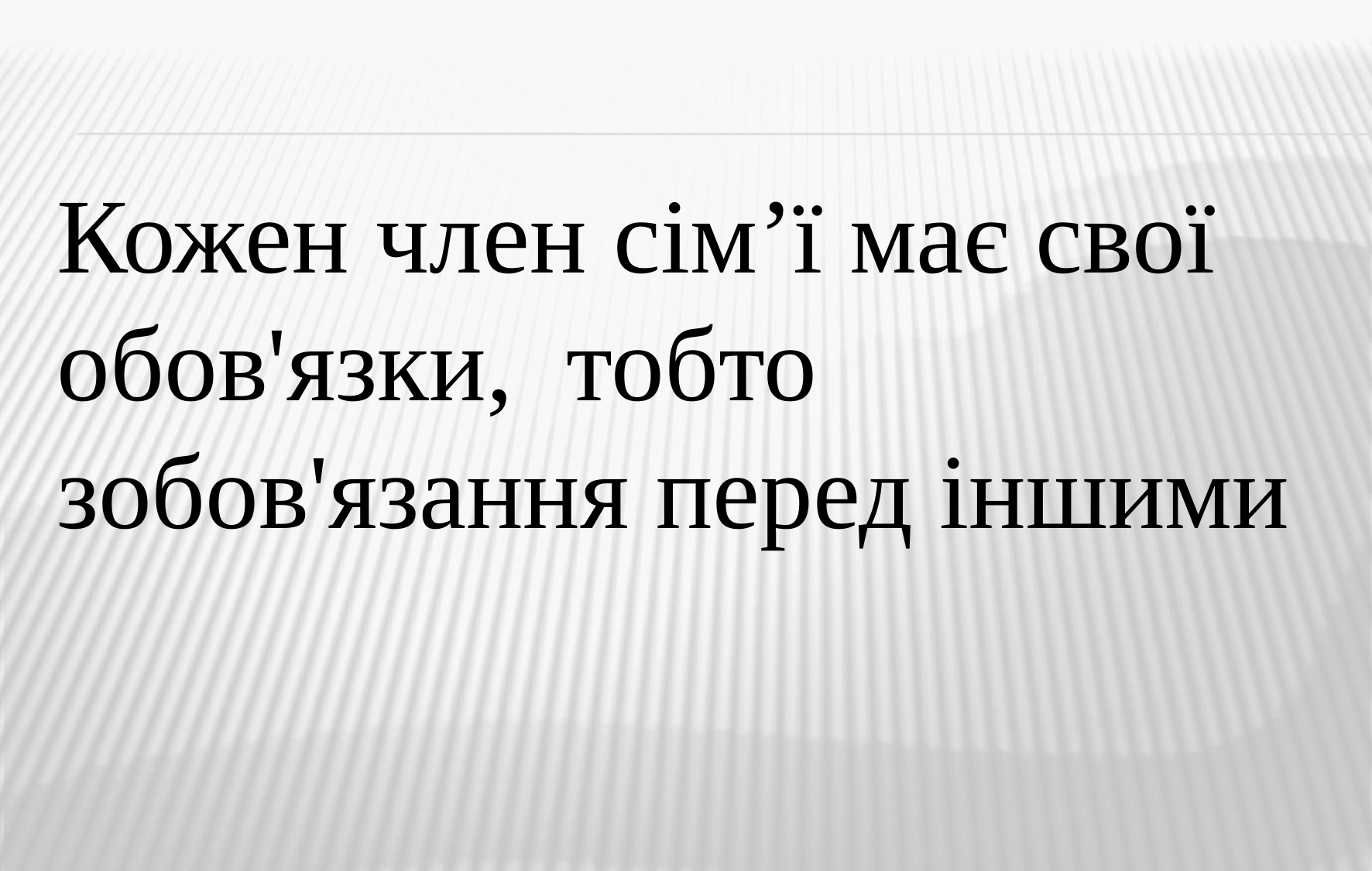

Кожен член сім’ї має свої обов'язки,  тобто  зобов'язання перед іншими